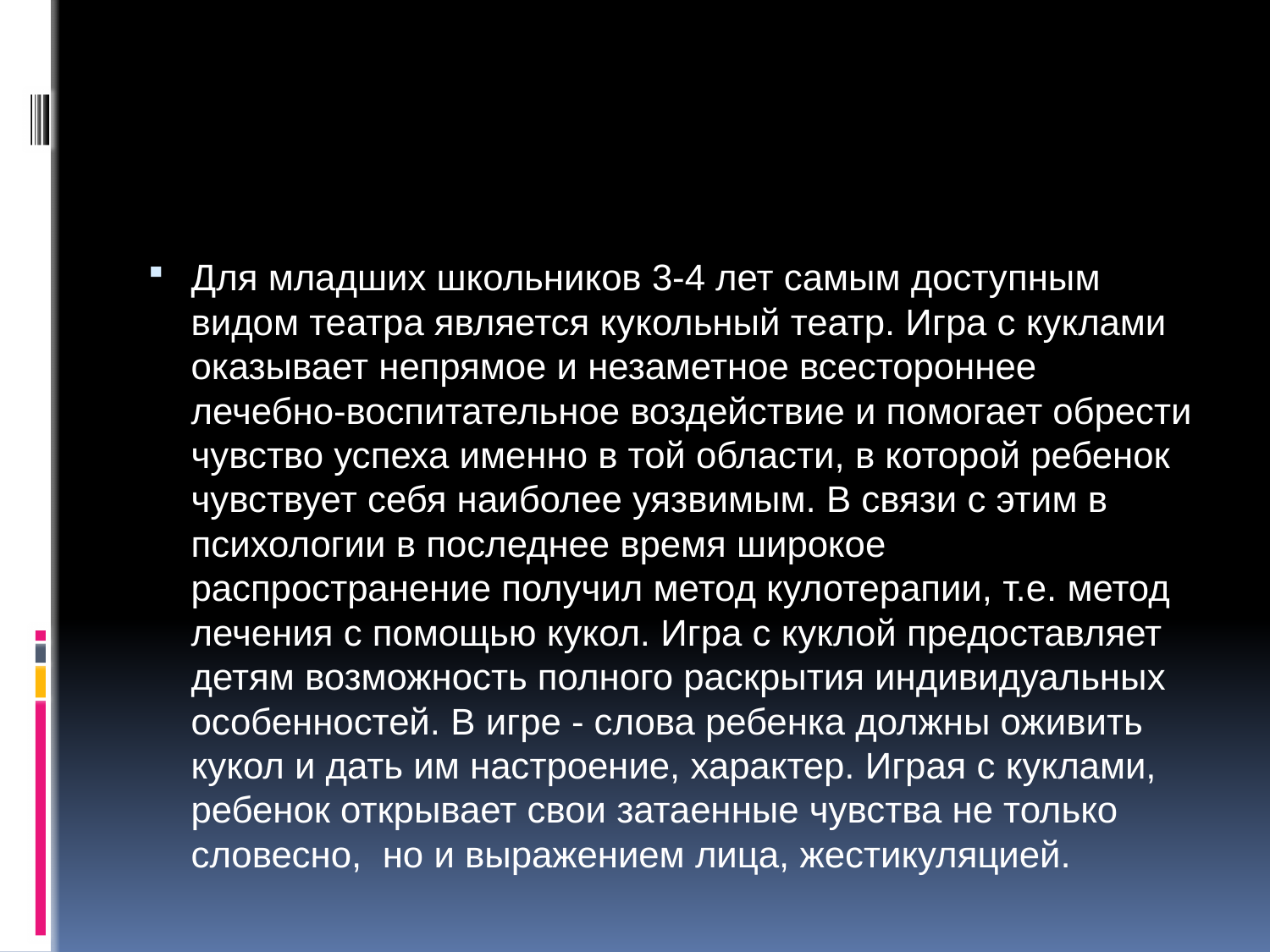

#
Для младших школьников 3-4 лет самым доступным видом театра является кукольный театр. Игра с куклами оказывает непрямое и незаметное всестороннее лечебно-воспитательное воздействие и помогает обрести чувство успеха именно в той области, в которой ребенок чувствует себя наиболее уязвимым. В связи с этим в психологии в последнее время широкое распространение получил метод кулотерапии, т.е. метод лечения с помощью кукол. Игра с куклой предоставляет детям возможность полного раскрытия индивидуальных особенностей. В игре - слова ребенка должны оживить кукол и дать им настроение, характер. Играя с куклами, ребенок открывает свои затаенные чувства не только словесно,  но и выражением лица, жестикуляцией.